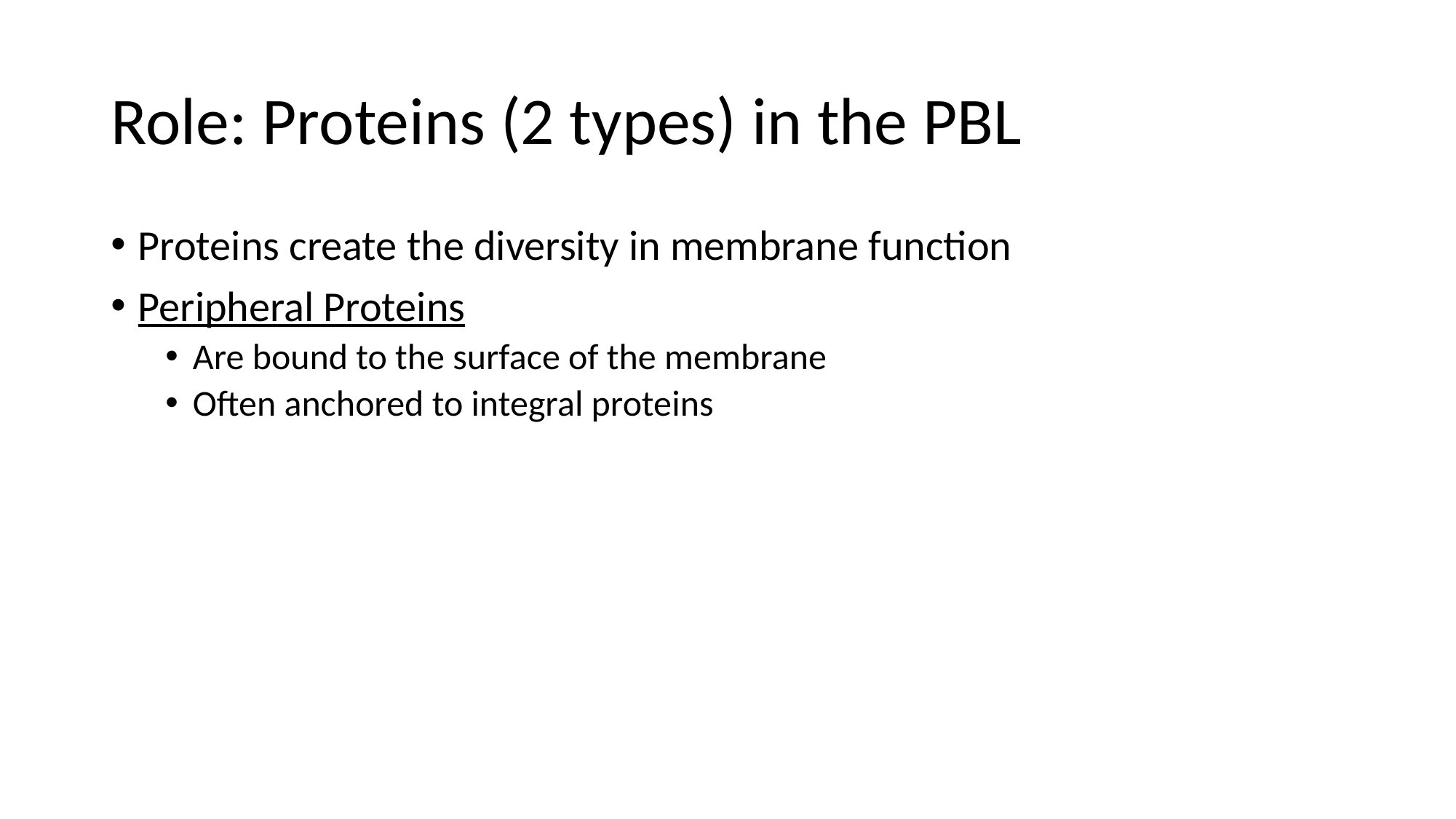

# Role: Proteins (2 types) in the PBL
Proteins create the diversity in membrane function
Peripheral Proteins
Are bound to the surface of the membrane
Often anchored to integral proteins